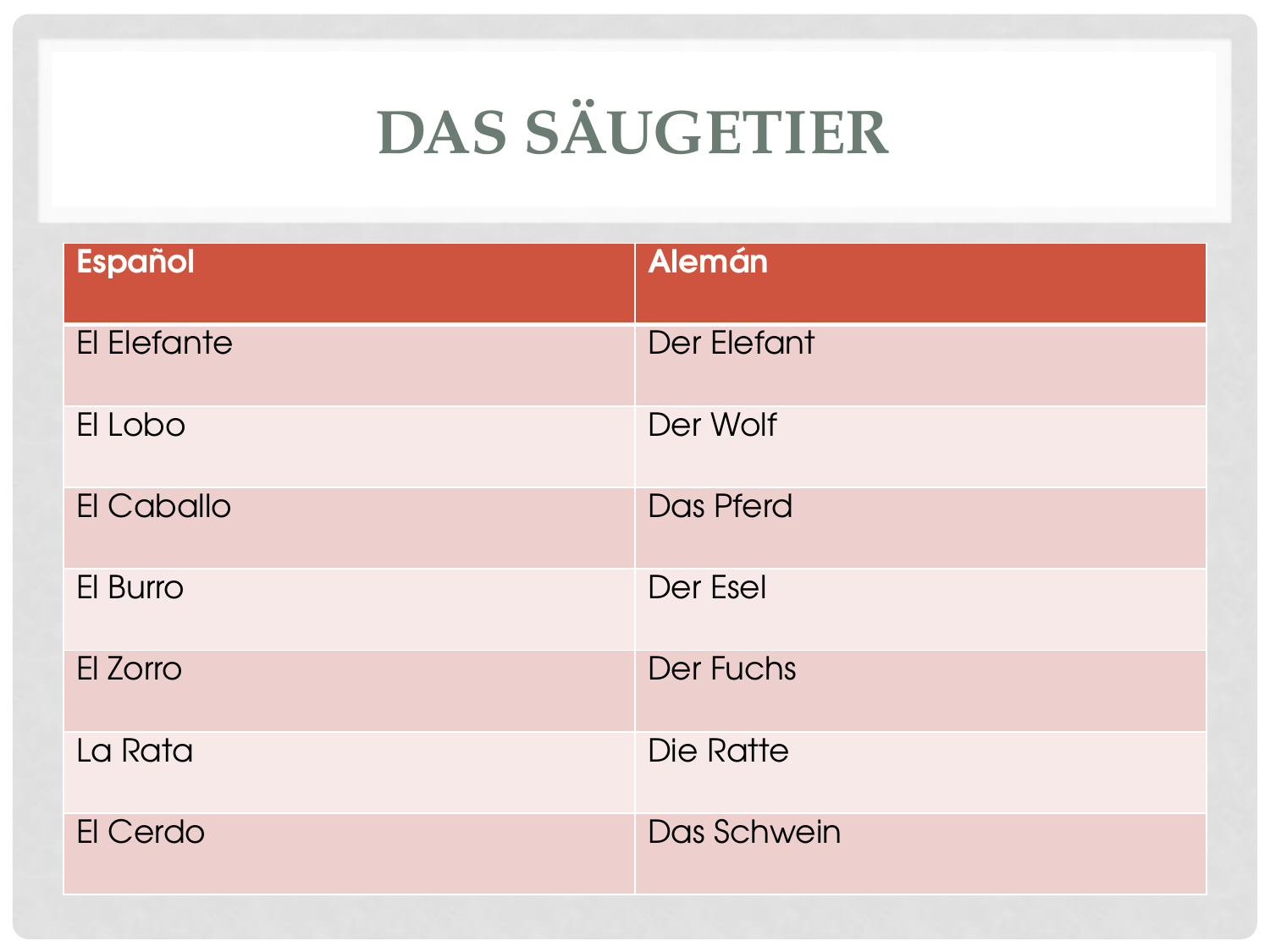

# das Säugetier
| Español | Alemán |
| --- | --- |
| El Elefante | Der Elefant |
| El Lobo | Der Wolf |
| El Caballo | Das Pferd |
| El Burro | Der Esel |
| El Zorro | Der Fuchs |
| La Rata | Die Ratte |
| El Cerdo | Das Schwein |